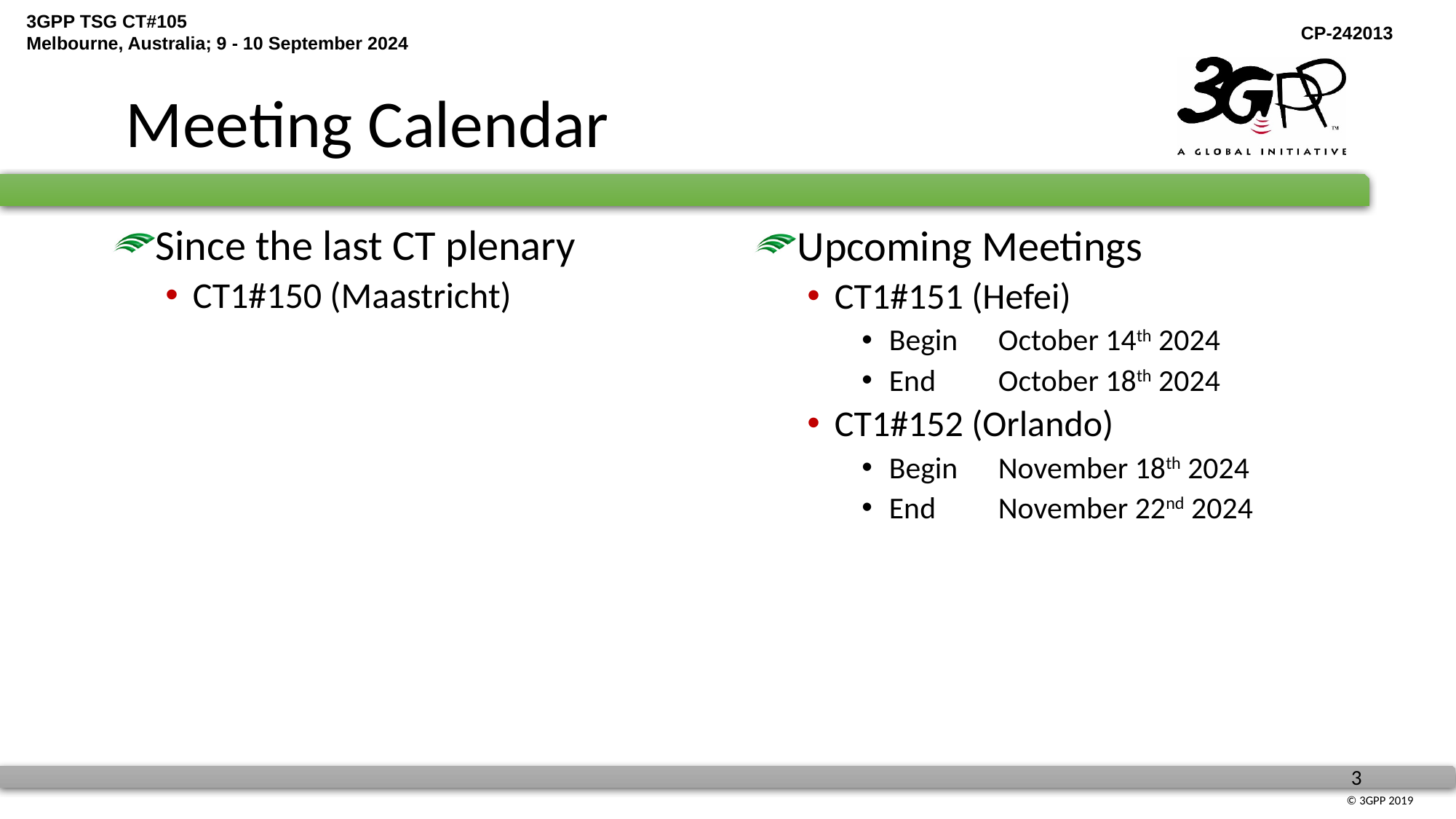

# Meeting Calendar
Since the last CT plenary
CT1#150 (Maastricht)

Upcoming Meetings
CT1#151 (Hefei)
Begin	October 14th 2024
End	October 18th 2024
CT1#152 (Orlando)
Begin	November 18th 2024
End	November 22nd 2024